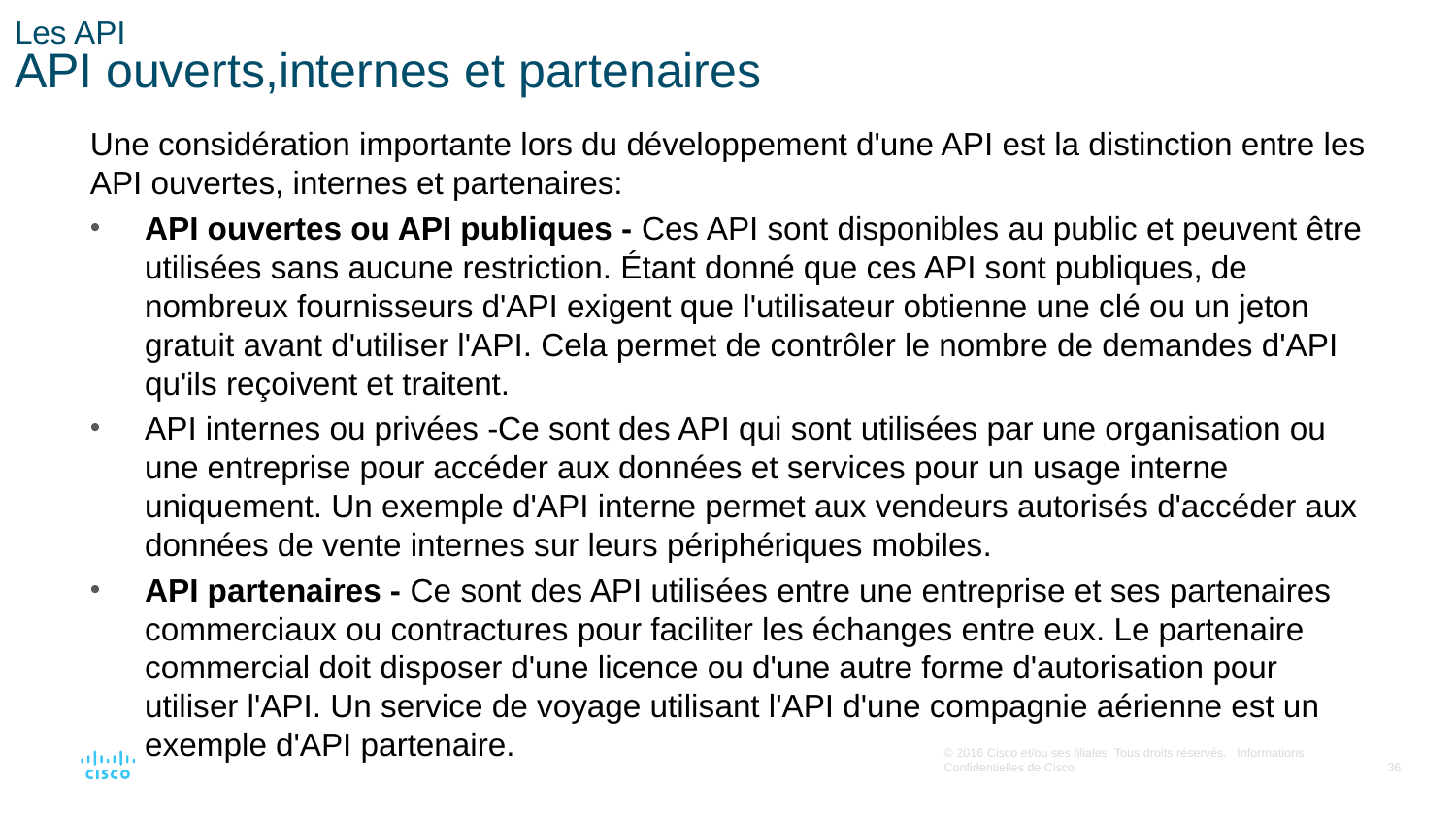

# Les API API ouverts,internes et partenaires
Une considération importante lors du développement d'une API est la distinction entre les API ouvertes, internes et partenaires:
API ouvertes ou API publiques - Ces API sont disponibles au public et peuvent être utilisées sans aucune restriction. Étant donné que ces API sont publiques, de nombreux fournisseurs d'API exigent que l'utilisateur obtienne une clé ou un jeton gratuit avant d'utiliser l'API. Cela permet de contrôler le nombre de demandes d'API qu'ils reçoivent et traitent.
API internes ou privées -Ce sont des API qui sont utilisées par une organisation ou une entreprise pour accéder aux données et services pour un usage interne uniquement. Un exemple d'API interne permet aux vendeurs autorisés d'accéder aux données de vente internes sur leurs périphériques mobiles.
API partenaires - Ce sont des API utilisées entre une entreprise et ses partenaires commerciaux ou contractures pour faciliter les échanges entre eux. Le partenaire commercial doit disposer d'une licence ou d'une autre forme d'autorisation pour utiliser l'API. Un service de voyage utilisant l'API d'une compagnie aérienne est un exemple d'API partenaire.